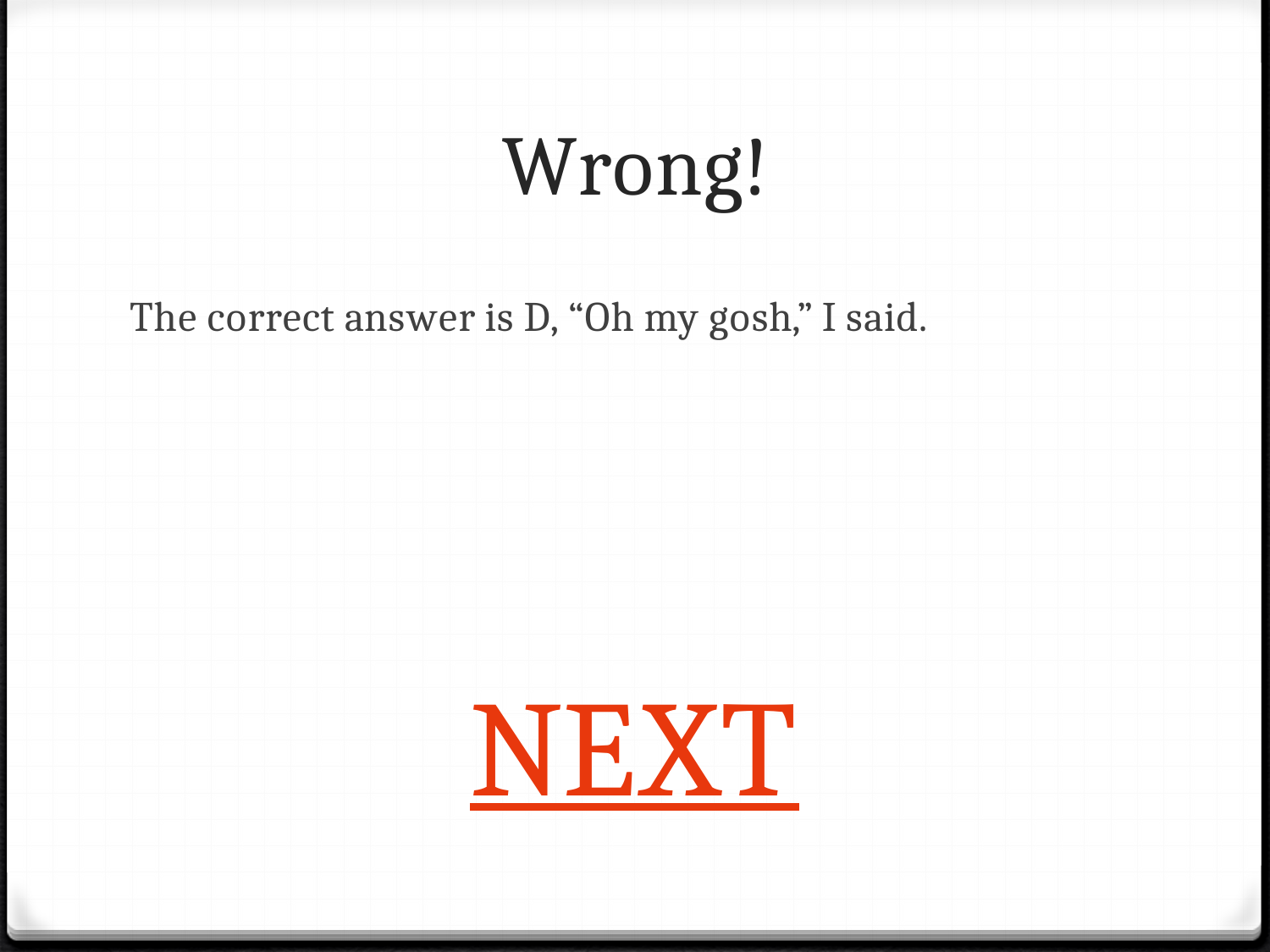

# Wrong!
The correct answer is D, “Oh my gosh,” I said.

NEXT